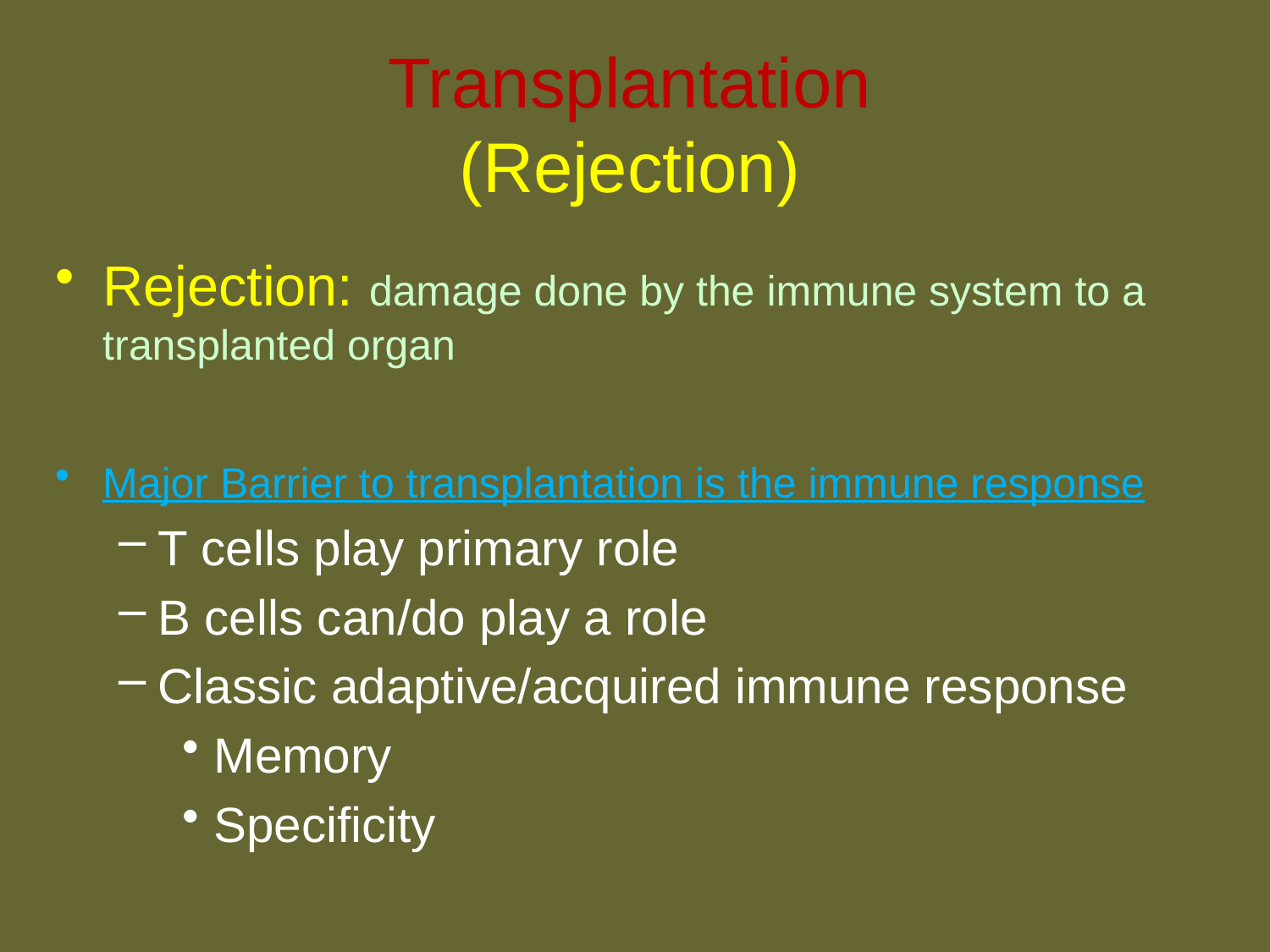

# Transplantation (Rejection)
Rejection: damage done by the immune system to a transplanted organ

Major Barrier to transplantation is the immune response
T cells play primary role
B cells can/do play a role
Classic adaptive/acquired immune response
Memory
Specificity